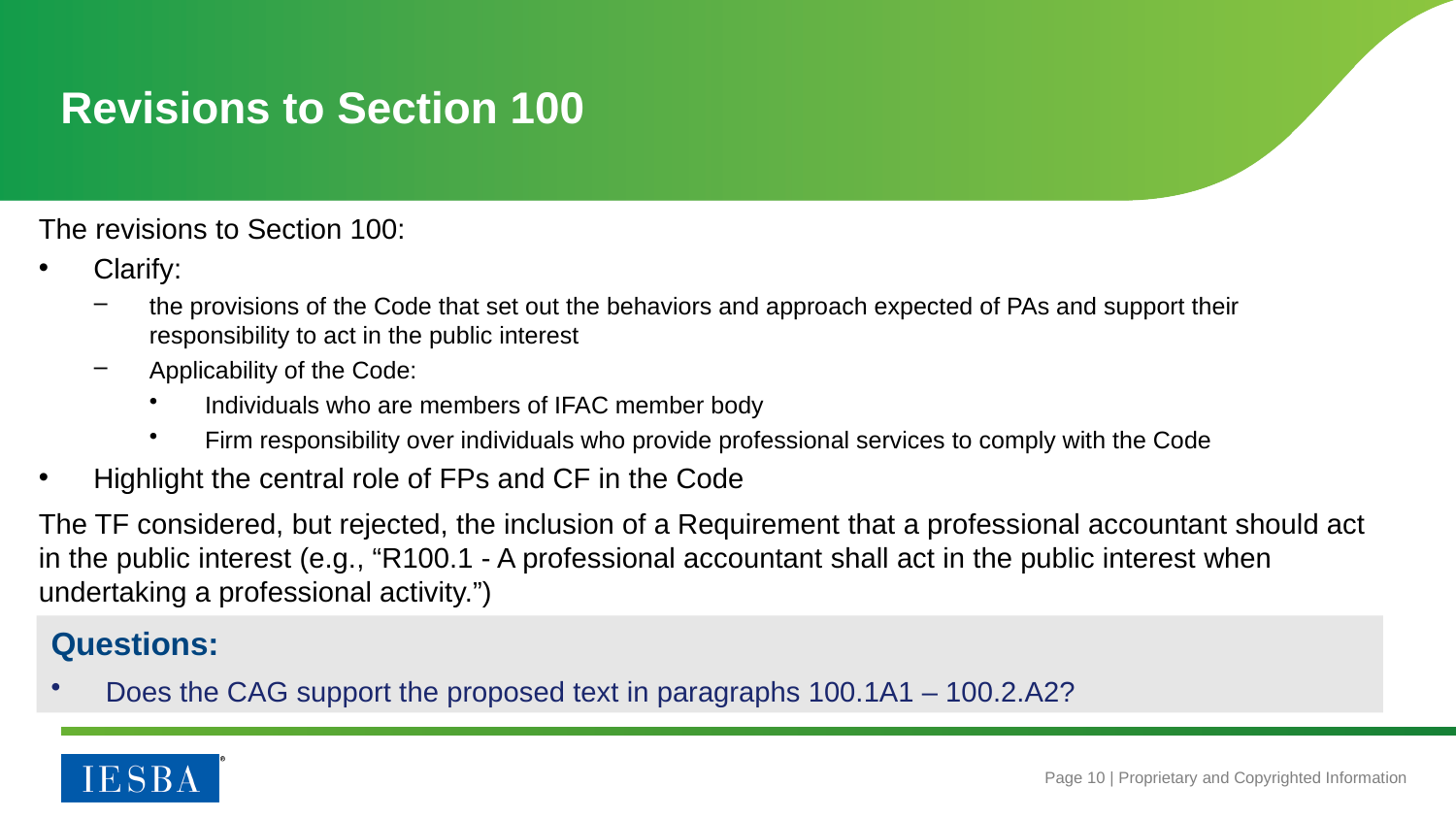

# Revisions to Section 100
The revisions to Section 100:
Clarify:
the provisions of the Code that set out the behaviors and approach expected of PAs and support their responsibility to act in the public interest
Applicability of the Code:
Individuals who are members of IFAC member body
Firm responsibility over individuals who provide professional services to comply with the Code
Highlight the central role of FPs and CF in the Code
The TF considered, but rejected, the inclusion of a Requirement that a professional accountant should act in the public interest (e.g., “R100.1 - A professional accountant shall act in the public interest when undertaking a professional activity.”)

Questions:
Does the CAG support the proposed text in paragraphs 100.1A1 – 100.2.A2?